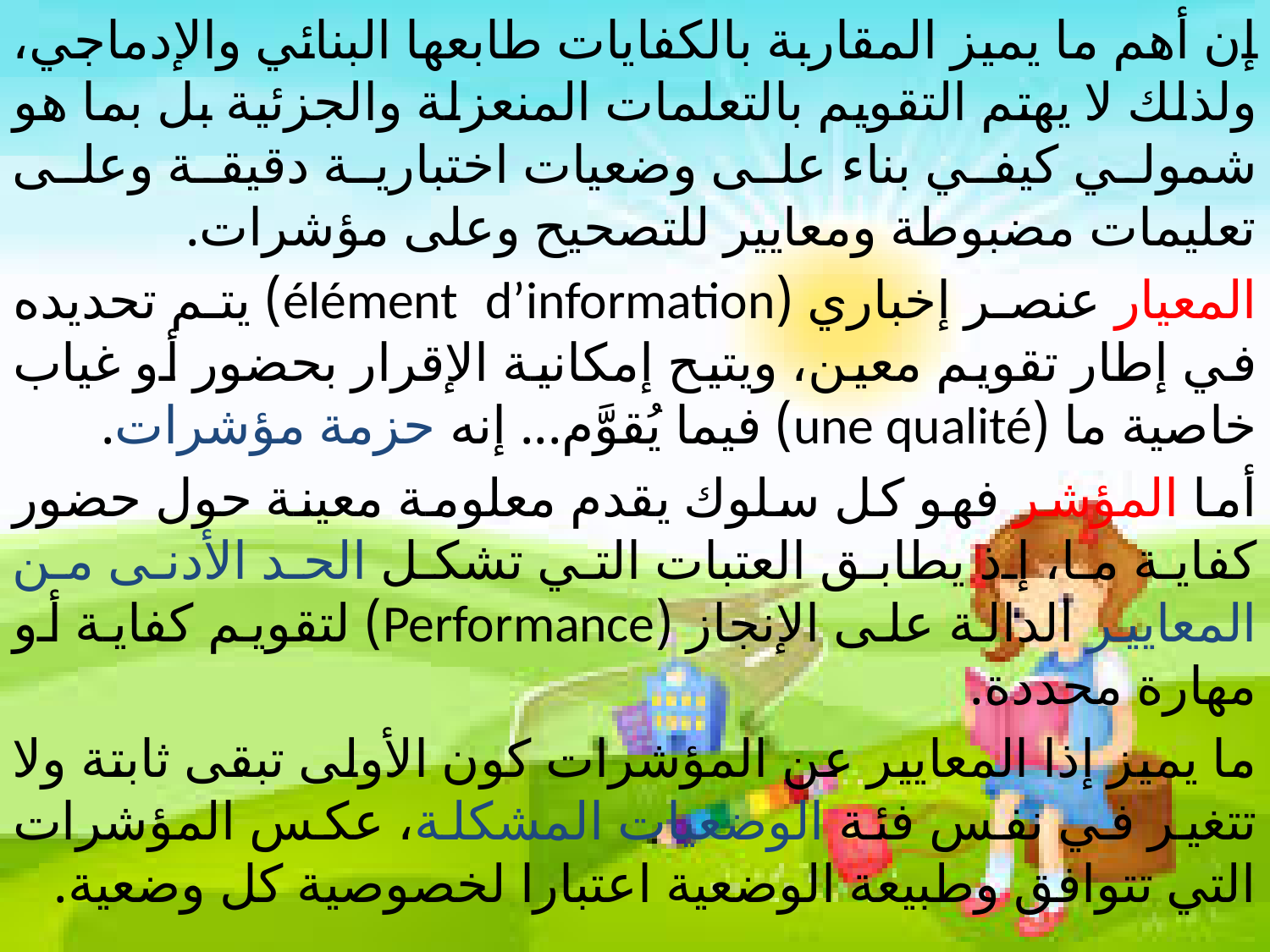

إن أهم ما يميز المقاربة بالكفايات طابعها البنائي والإدماجي، ولذلك لا يهتم التقويم بالتعلمات المنعزلة والجزئية بل بما هو شمولي كيفي بناء على وضعيات اختبارية دقيقة وعلى تعليمات مضبوطة ومعايير للتصحيح وعلى مؤشرات.
المعيار عنصر إخباري (élément d’information) يتم تحديده في إطار تقويم معين، ويتيح إمكانية الإقرار بحضور أو غياب خاصية ما (une qualité) فيما يُقوَّم... إنه حزمة مؤشرات.
أما المؤشر فهو كل سلوك يقدم معلومة معينة حول حضور كفاية ما، إذ يطابق العتبات التي تشكل الحد الأدنى من المعايير الدالة على الإنجاز (Performance) لتقويم كفاية أو مهارة محددة.
	ما يميز إذا المعايير عن المؤشرات كون الأولى تبقى ثابتة ولا تتغير في نفس فئة الوضعيات المشكلة، عكس المؤشرات التي تتوافق وطبيعة الوضعية اعتبارا لخصوصية كل وضعية.